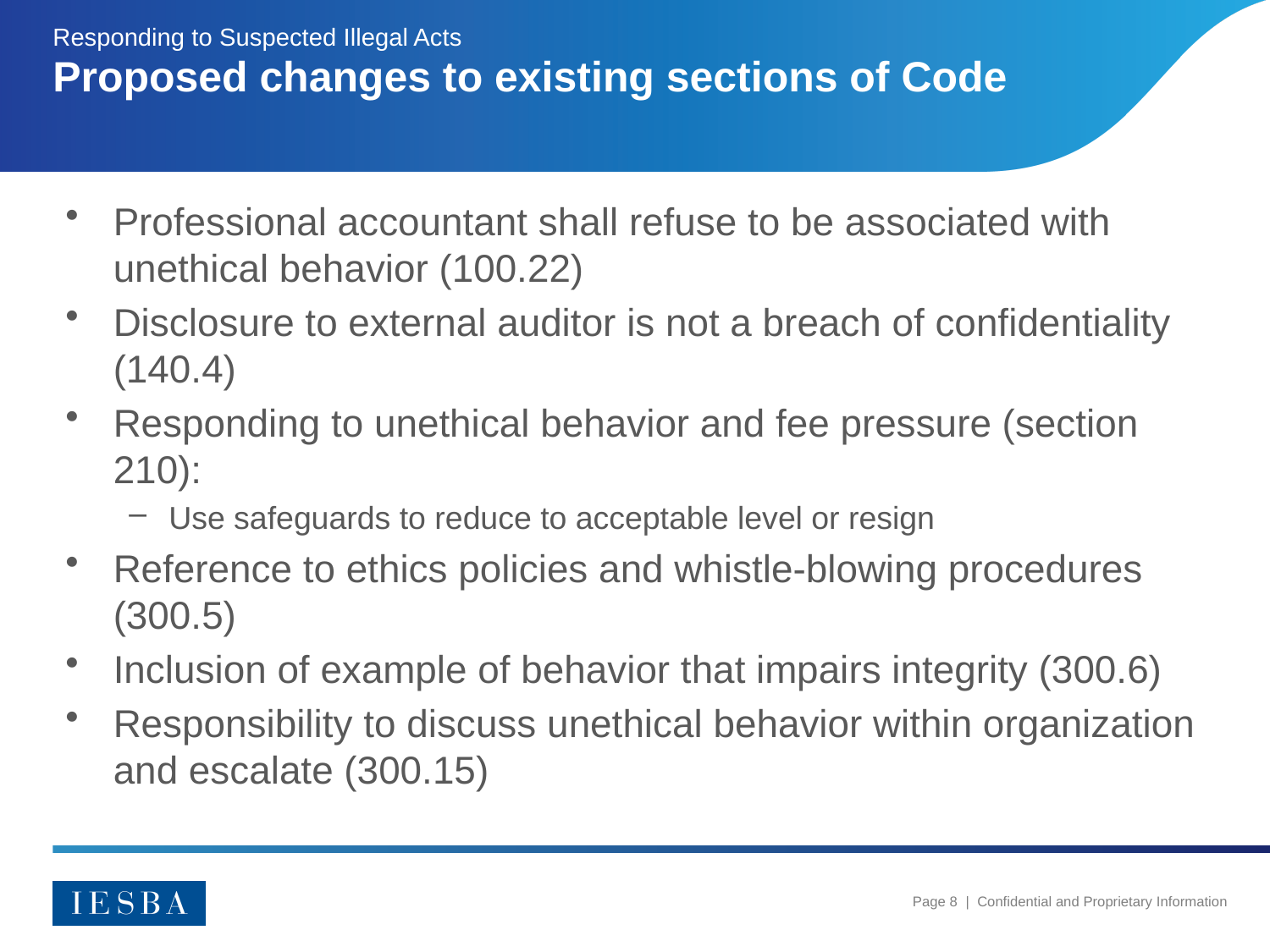

Responding to Suspected Illegal Acts

# Proposed changes to existing sections of Code
Professional accountant shall refuse to be associated with unethical behavior (100.22)
Disclosure to external auditor is not a breach of confidentiality (140.4)
Responding to unethical behavior and fee pressure (section 210):
Use safeguards to reduce to acceptable level or resign
Reference to ethics policies and whistle-blowing procedures (300.5)
Inclusion of example of behavior that impairs integrity (300.6)
Responsibility to discuss unethical behavior within organization and escalate (300.15)